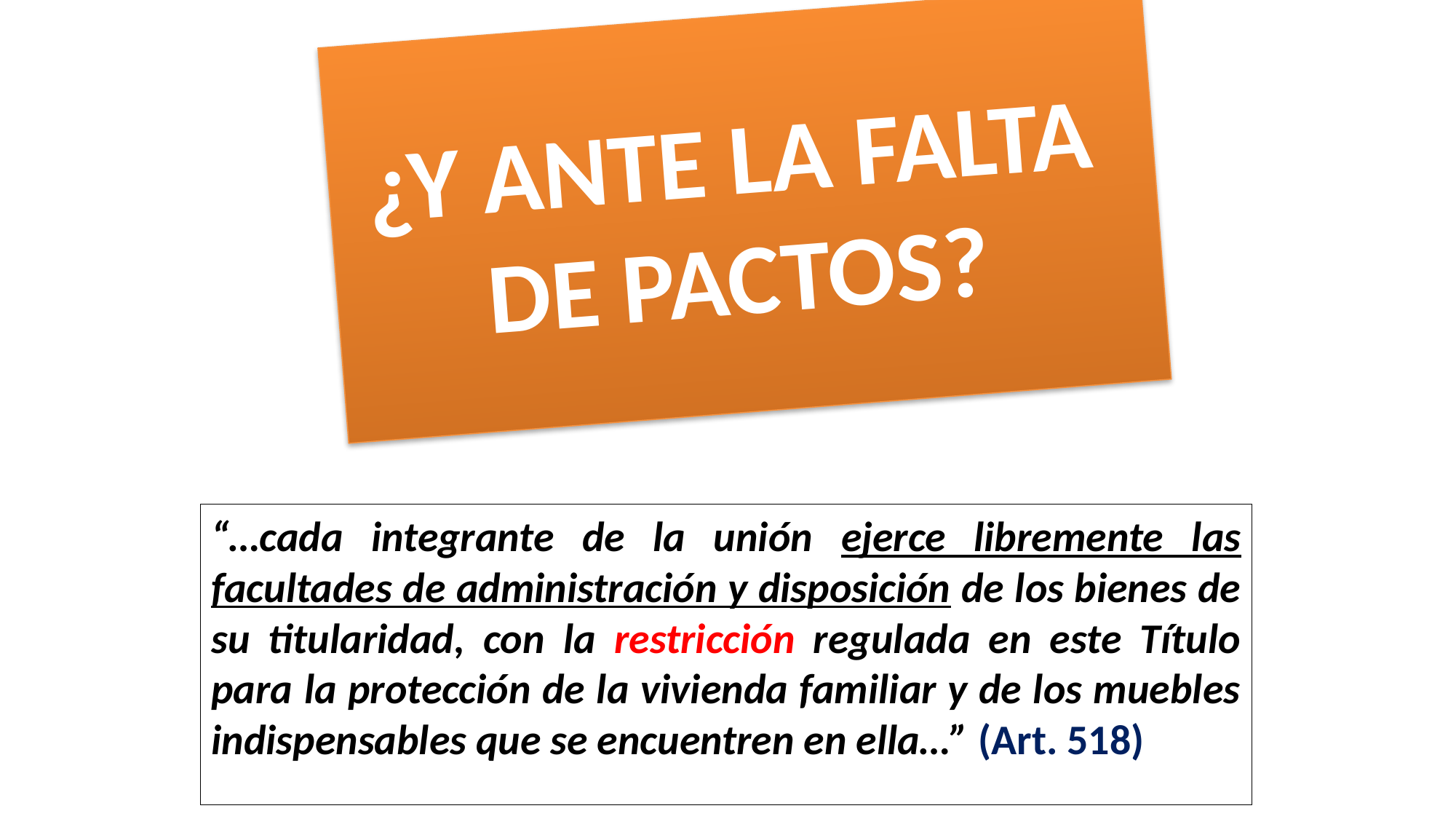

¿Y ANTE LA FALTA
DE PACTOS?

“…cada integrante de la unión ejerce libremente las facultades de administración y disposición de los bienes de su titularidad, con la restricción regulada en este Título para la protección de la vivienda familiar y de los muebles indispensables que se encuentren en ella…” (Art. 518)